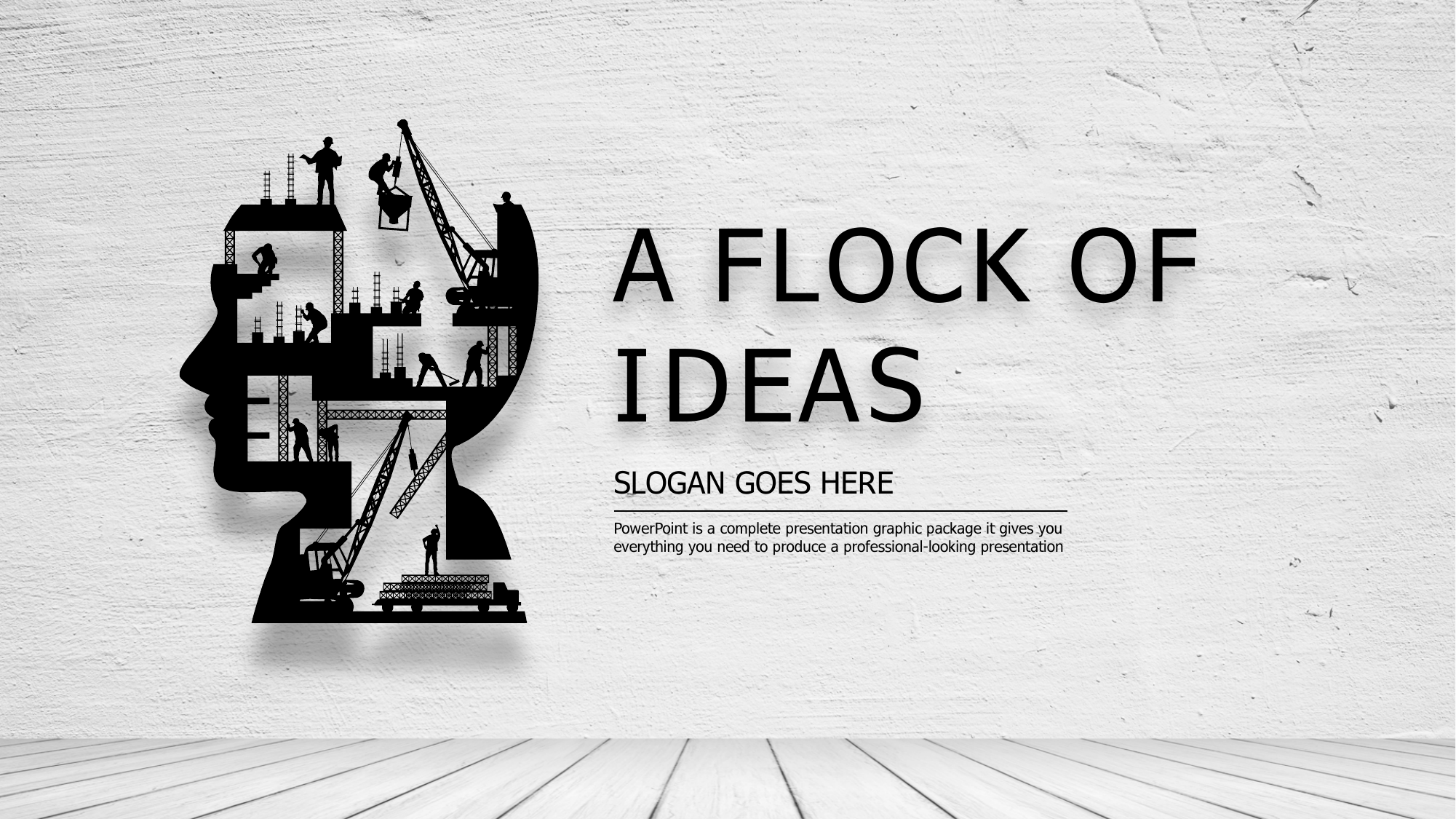

A FLOCK OF
IDEAS
SLOGAN GOES HERE
PowerPoint is a complete presentation graphic package it gives you everything you need to produce a professional-looking presentation